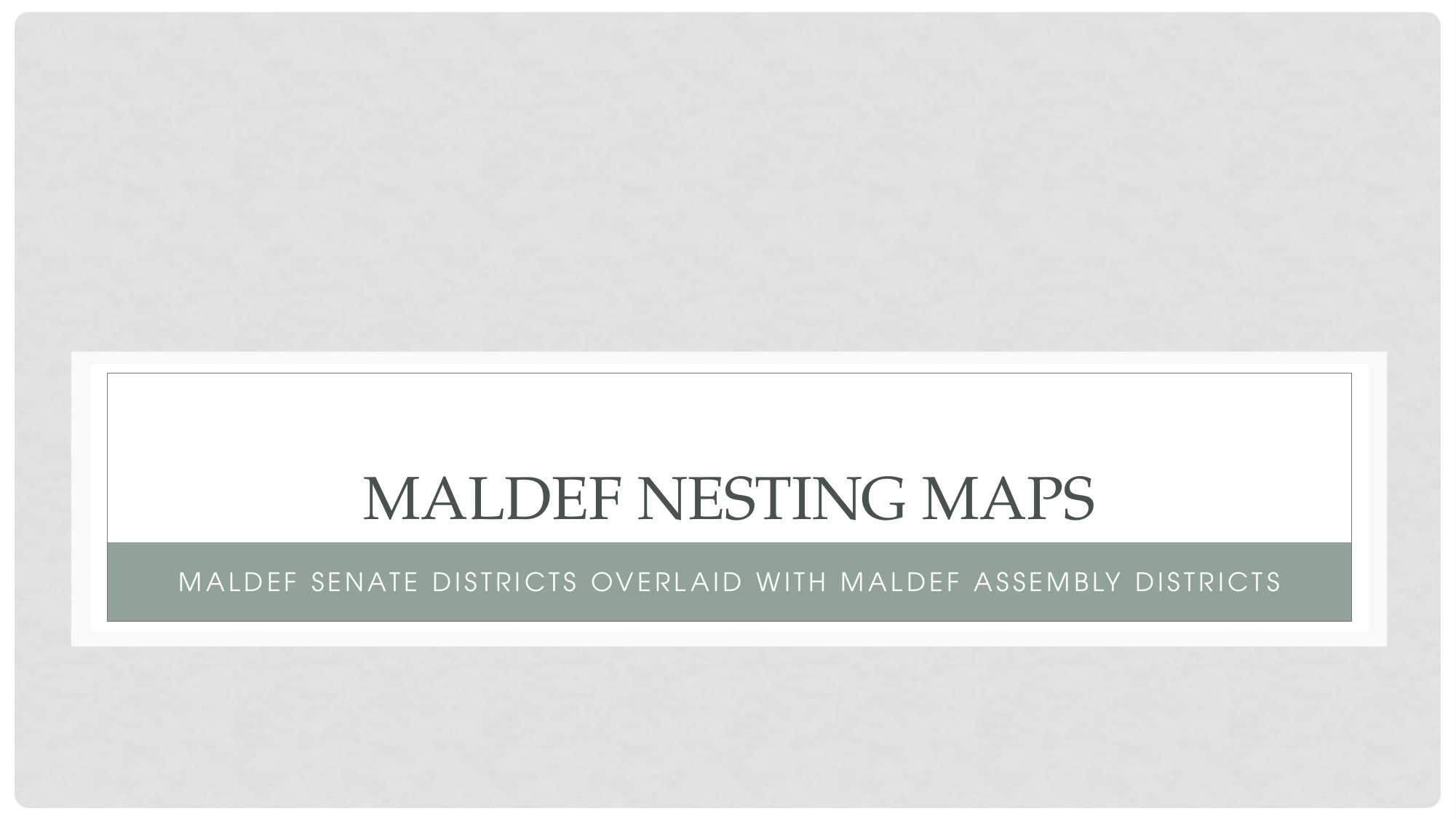

# MALDEF Nesting Maps
MALDEF Senate Districts Overlaid with MALDEF Assembly Districts